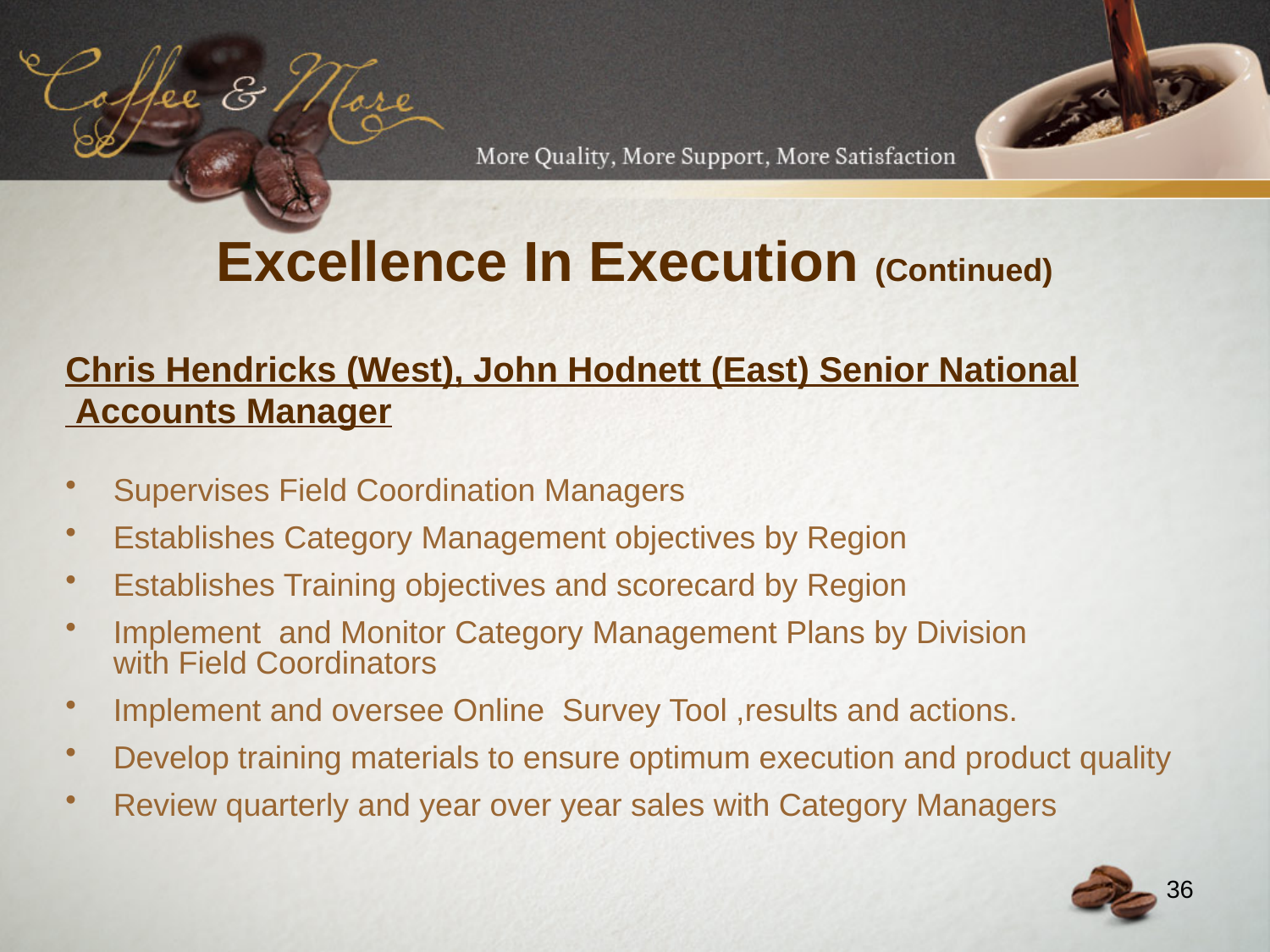

# Excellence In Execution (Continued)
Chris Hendricks (West), John Hodnett (East) Senior National
 Accounts Manager

Supervises Field Coordination Managers
Establishes Category Management objectives by Region
Establishes Training objectives and scorecard by Region
Implement  and Monitor Category Management Plans by Division
with Field Coordinators
Implement and oversee Online  Survey Tool ,results and actions.
Develop training materials to ensure optimum execution and product quality
Review quarterly and year over year sales with Category Managers

36